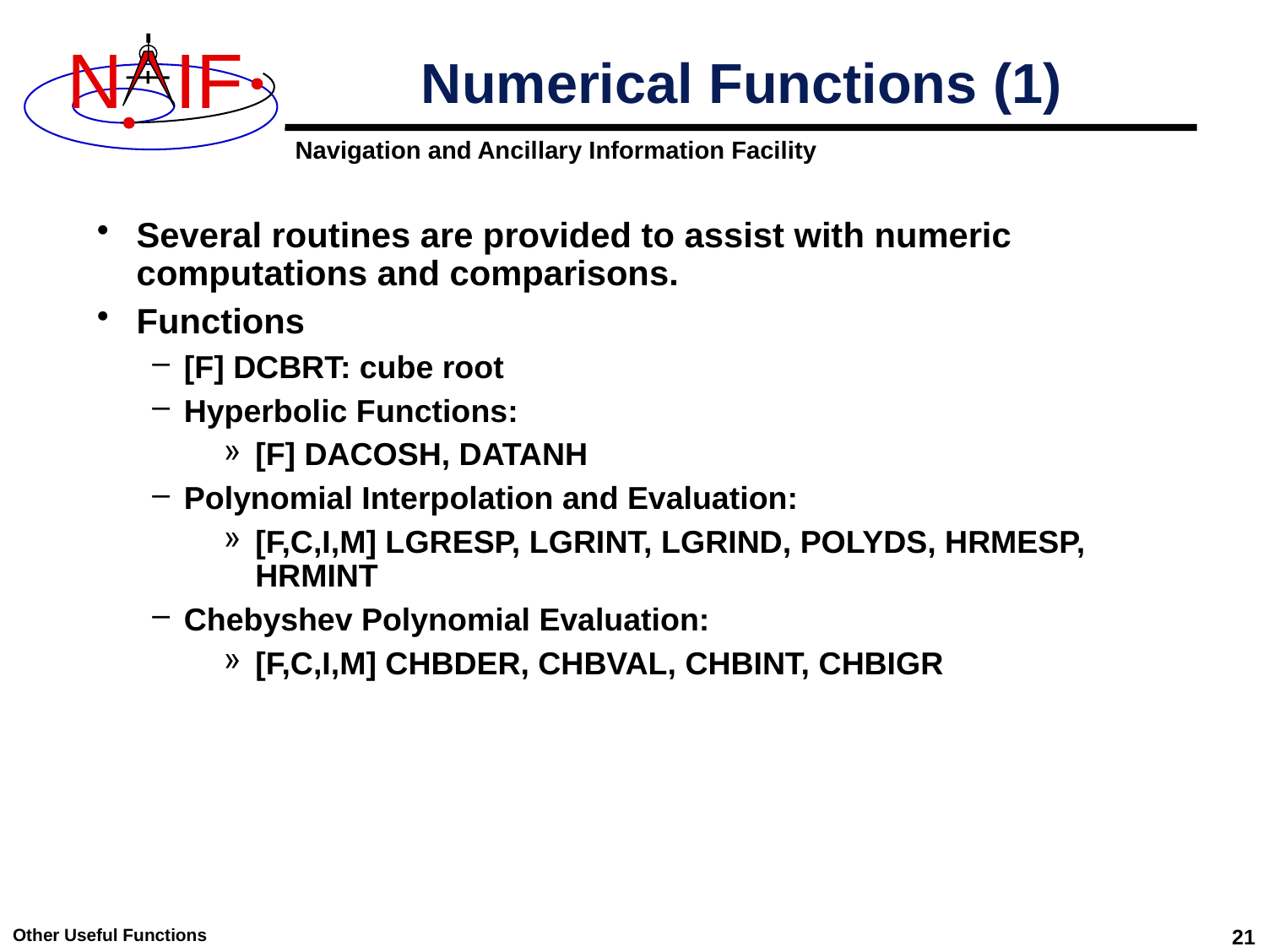

# Numerical Functions (1)
Several routines are provided to assist with numeric computations and comparisons.
Functions
[F] DCBRT: cube root
Hyperbolic Functions:
[F] DACOSH, DATANH
Polynomial Interpolation and Evaluation:
[F,C,I,M] LGRESP, LGRINT, LGRIND, POLYDS, HRMESP, HRMINT
Chebyshev Polynomial Evaluation:
[F,C,I,M] CHBDER, CHBVAL, CHBINT, CHBIGR
Other Useful Functions
21